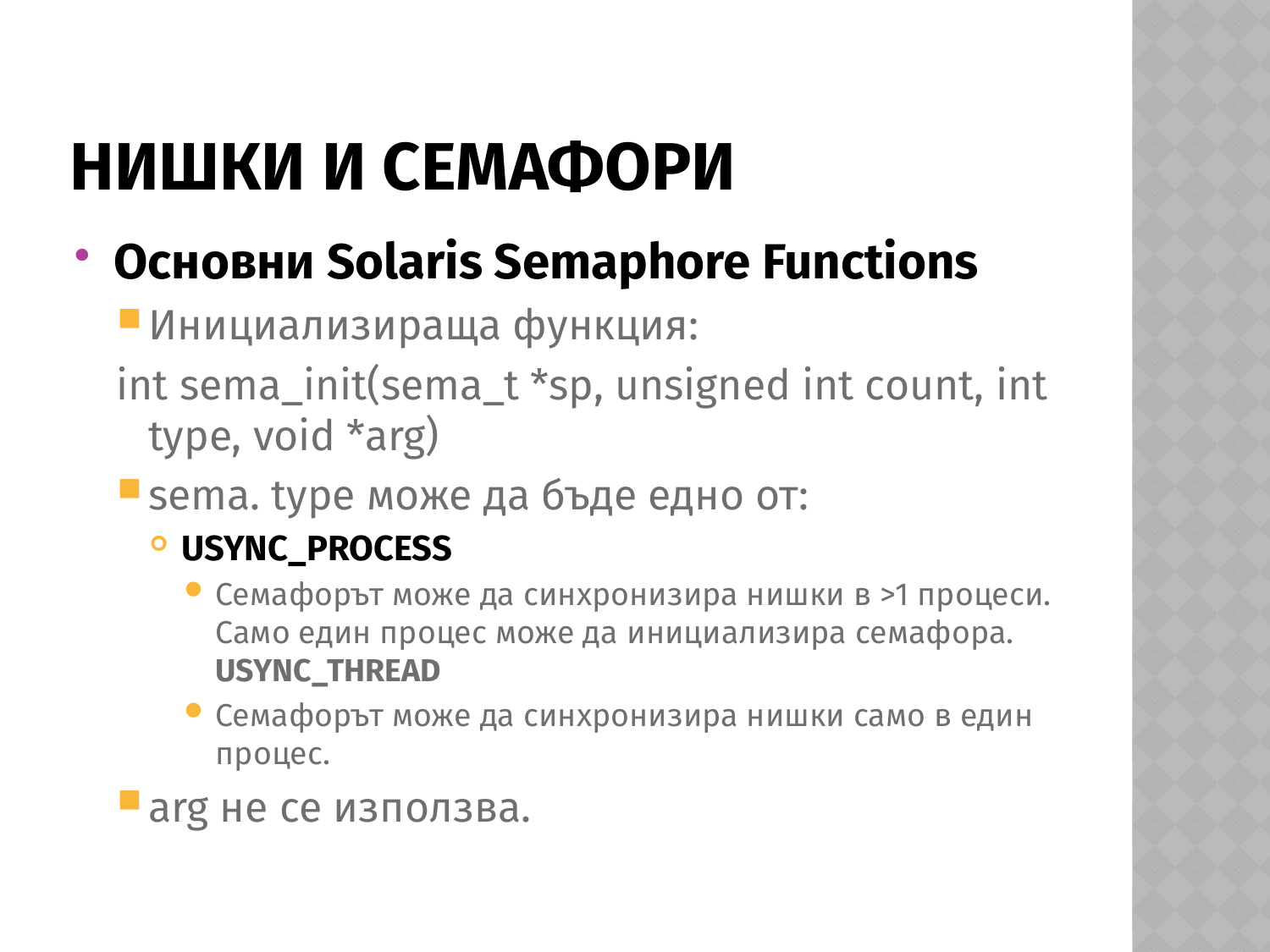

# Нишки и семафори
Основни Solaris Semaphore Functions
Инициализираща функция:
int sema_init(sema_t *sp, unsigned int count, int type, void *arg)
sema. type може да бъде едно от:
USYNC_PROCESS
Семафорът може да синхронизира нишки в >1 процеси. Само един процес може да инициализира семафора. USYNC_THREAD
Семафорът може да синхронизира нишки само в един процес.
arg не се използва.